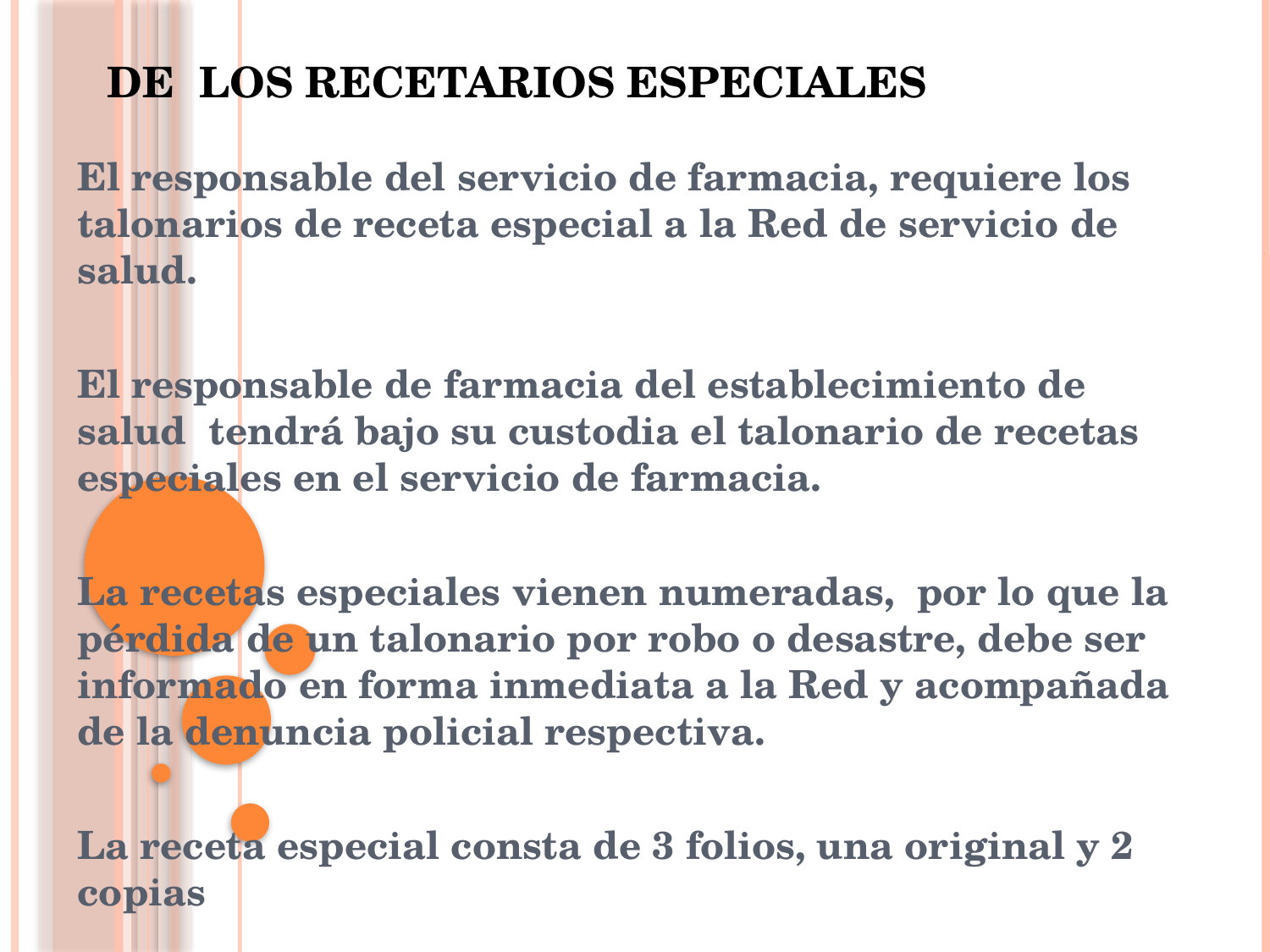

# DE  LOS RECETARIOS ESPECIALES
El responsable del servicio de farmacia, requiere los talonarios de receta especial a la Red de servicio de salud.

El responsable de farmacia del establecimiento de salud  tendrá bajo su custodia el talonario de recetas especiales en el servicio de farmacia.

La recetas especiales vienen numeradas,  por lo que la pérdida de un talonario por robo o desastre, debe ser informado en forma inmediata a la Red y acompañada de la denuncia policial respectiva.

La receta especial consta de 3 folios, una original y 2 copias